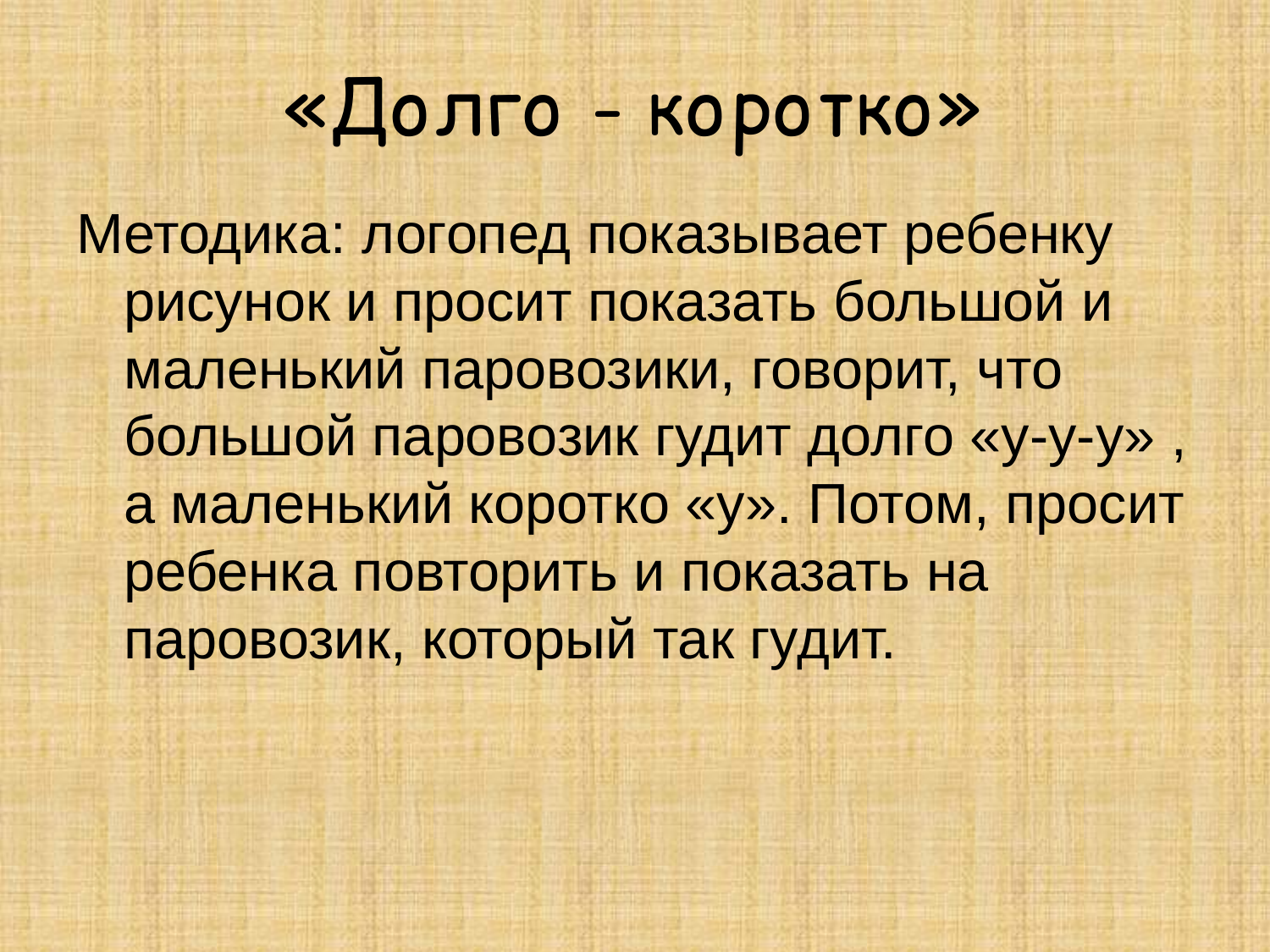

# «Долго - коротко»
Методика: логопед показывает ребенку рисунок и просит показать большой и маленький паровозики, говорит, что большой паровозик гудит долго «у-у-у» , а маленький коротко «у». Потом, просит ребенка повторить и показать на паровозик, который так гудит.